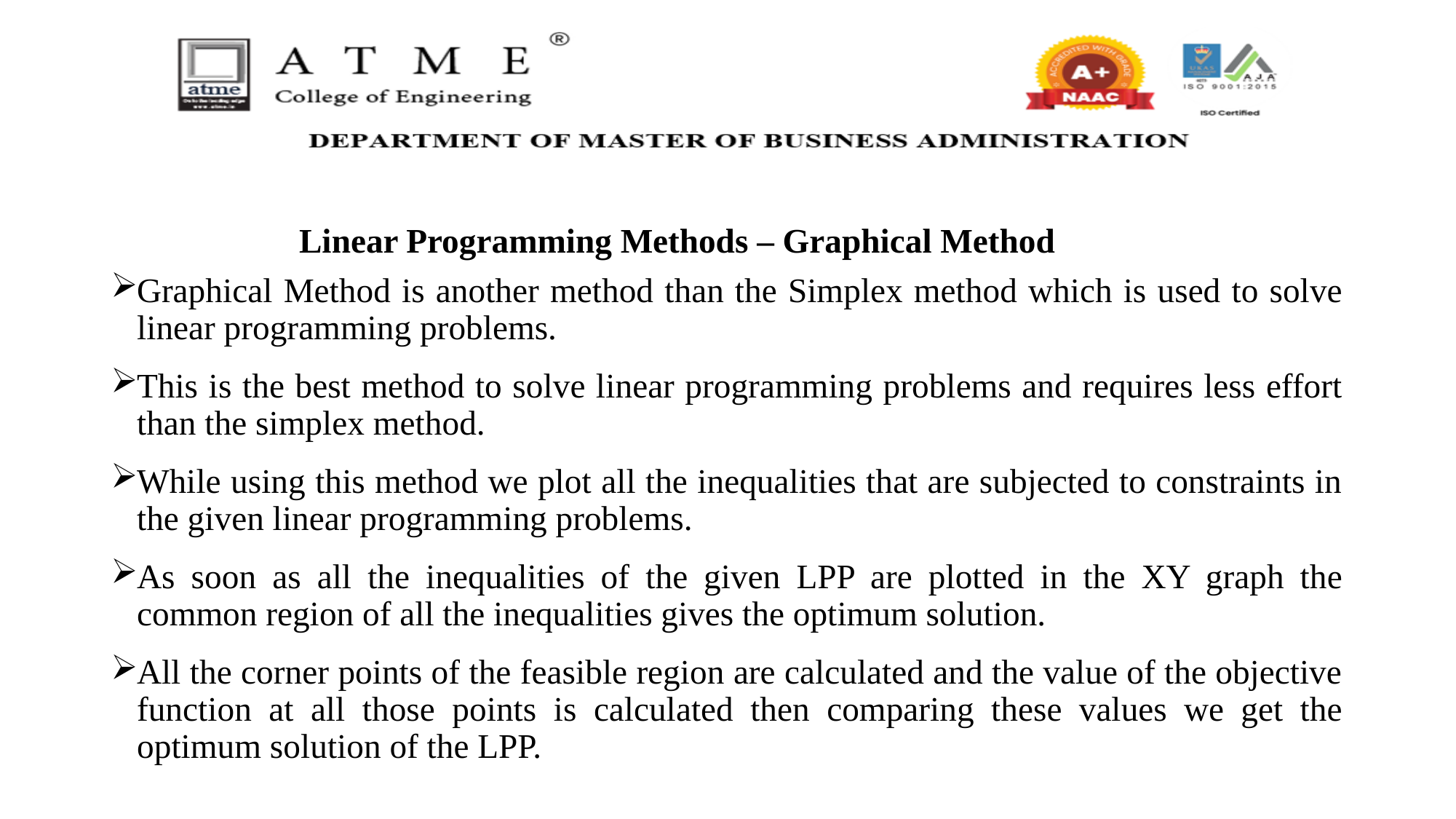

Linear Programming Methods – Graphical Method
Graphical Method is another method than the Simplex method which is used to solve linear programming problems.
This is the best method to solve linear programming problems and requires less effort than the simplex method.
While using this method we plot all the inequalities that are subjected to constraints in the given linear programming problems.
As soon as all the inequalities of the given LPP are plotted in the XY graph the common region of all the inequalities gives the optimum solution.
All the corner points of the feasible region are calculated and the value of the objective function at all those points is calculated then comparing these values we get the optimum solution of the LPP.